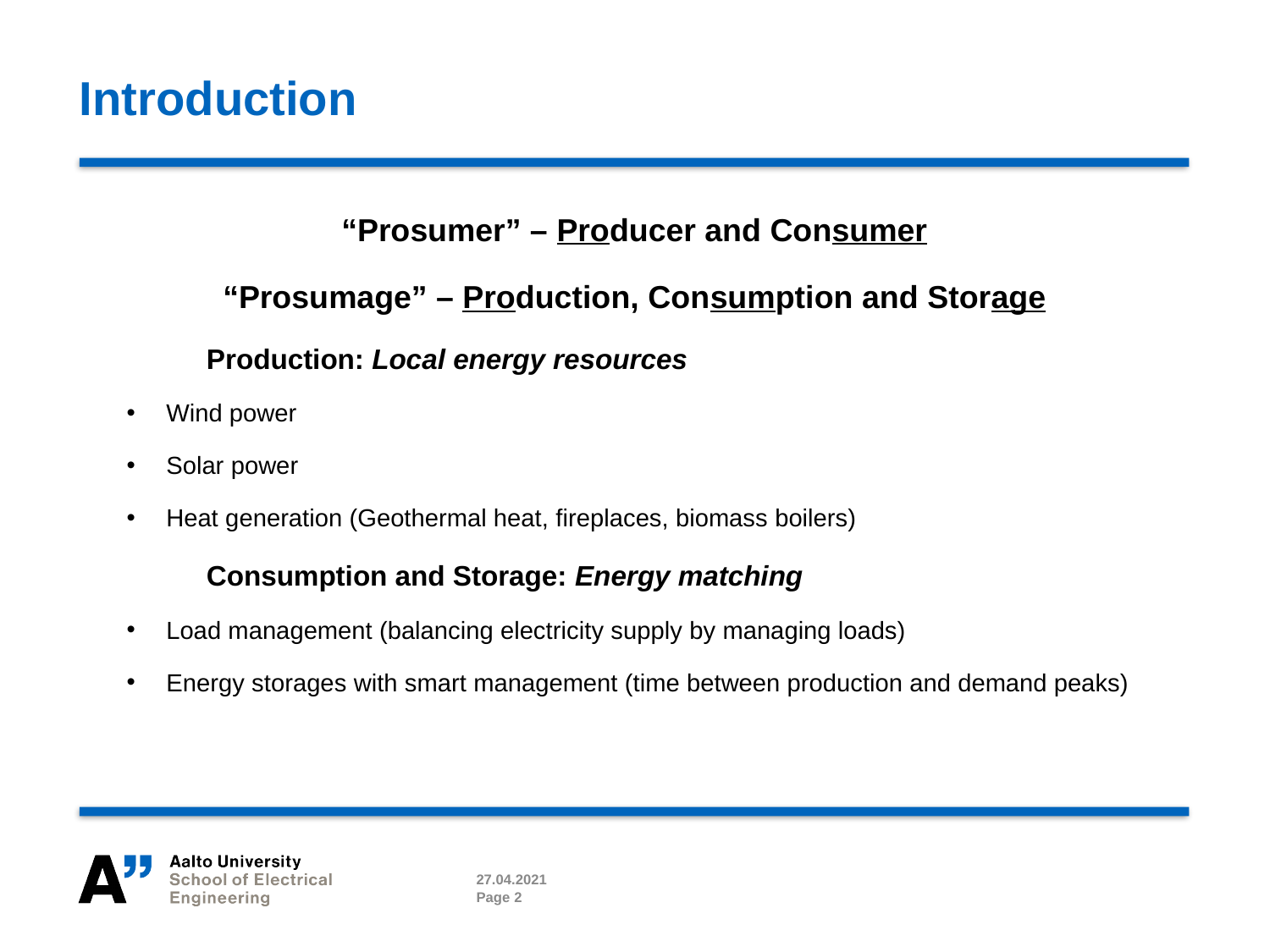

# Introduction
“Prosumer” – Producer and Consumer
“Prosumage” – Production, Consumption and Storage
	Production: Local energy resources
Wind power
Solar power
Heat generation (Geothermal heat, fireplaces, biomass boilers)
	Consumption and Storage: Energy matching
Load management (balancing electricity supply by managing loads)
Energy storages with smart management (time between production and demand peaks)
27.04.2021
Page 2